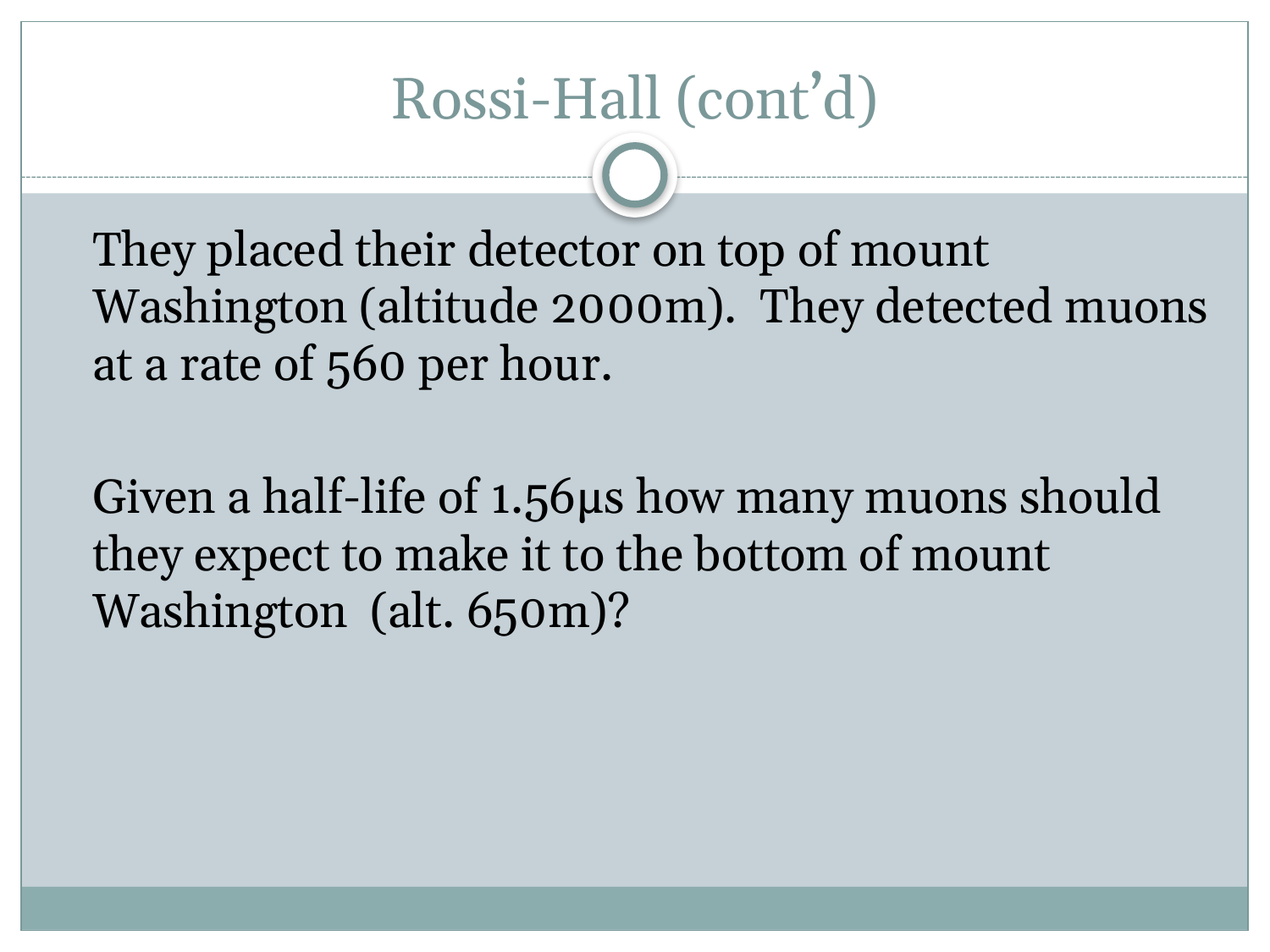

# Rossi-Hall (cont’d)
	They placed their detector on top of mount Washington (altitude 2000m).  They detected muons at a rate of 560 per hour.

	Given a half-life of 1.56μs how many muons should they expect to make it to the bottom of mount Washington  (alt. 650m)?